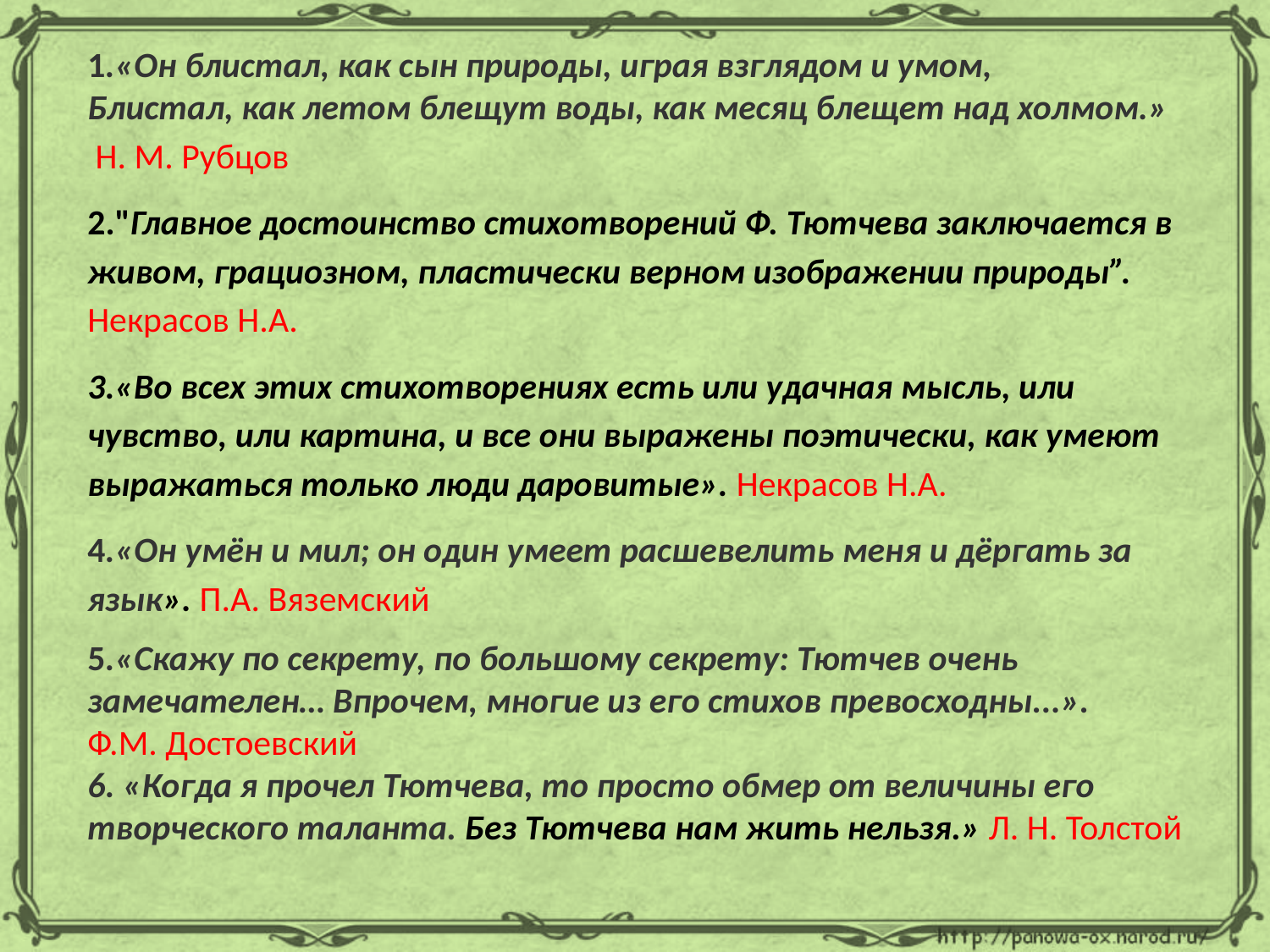

1.«Он блистал, как сын природы, играя взглядом и умом,
Блистал, как летом блещут воды, как месяц блещет над холмом.»
 Н. М. Рубцов
2."Главное достоинство стихотворений Ф. Тютчева заключается в живом, грациозном, пластически верном изображении природы”.  Некрасов Н.А.
3.«Во всех этих стихотворениях есть или удачная мысль, или чувство, или картина, и все они выражены поэтически, как умеют выражаться только люди даровитые». Некрасов Н.А.
4.«Он умён и мил; он один умеет расшевелить меня и дёргать за язык». П.А. Вяземский
5.«Скажу по секрету, по большому секрету: Тютчев очень замечателен… Впрочем, многие из его стихов превосходны...».
Ф.М. Достоевский
6. «Когда я прочел Тютчева, то просто обмер от величины его творческого таланта. Без Тютчева нам жить нельзя.» Л. Н. Толстой